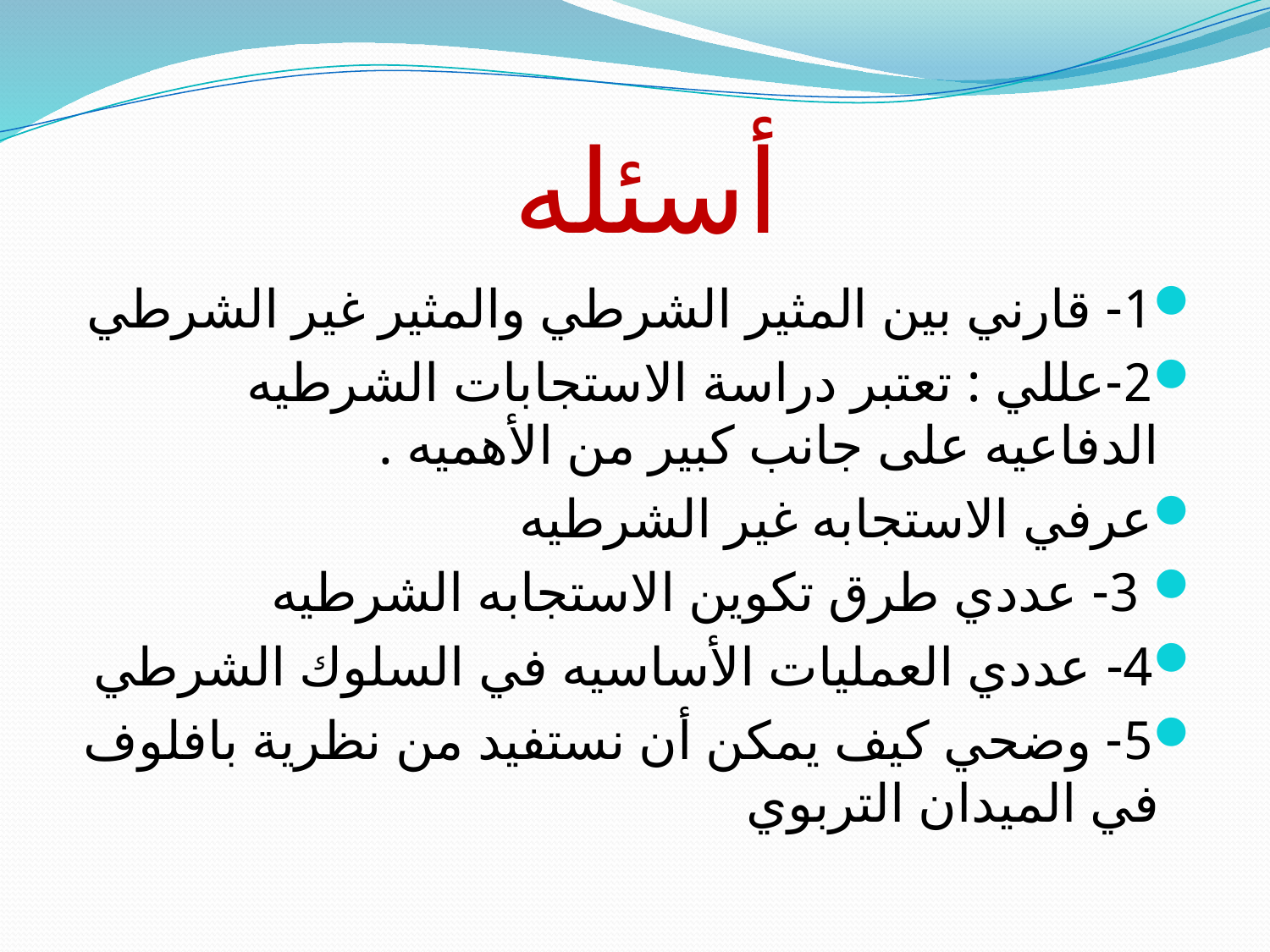

# أسئله
1- قارني بين المثير الشرطي والمثير غير الشرطي
2-عللي : تعتبر دراسة الاستجابات الشرطيه الدفاعيه على جانب كبير من الأهميه .
عرفي الاستجابه غير الشرطيه
 3- عددي طرق تكوين الاستجابه الشرطيه
4- عددي العمليات الأساسيه في السلوك الشرطي
5- وضحي كيف يمكن أن نستفيد من نظرية بافلوف في الميدان التربوي